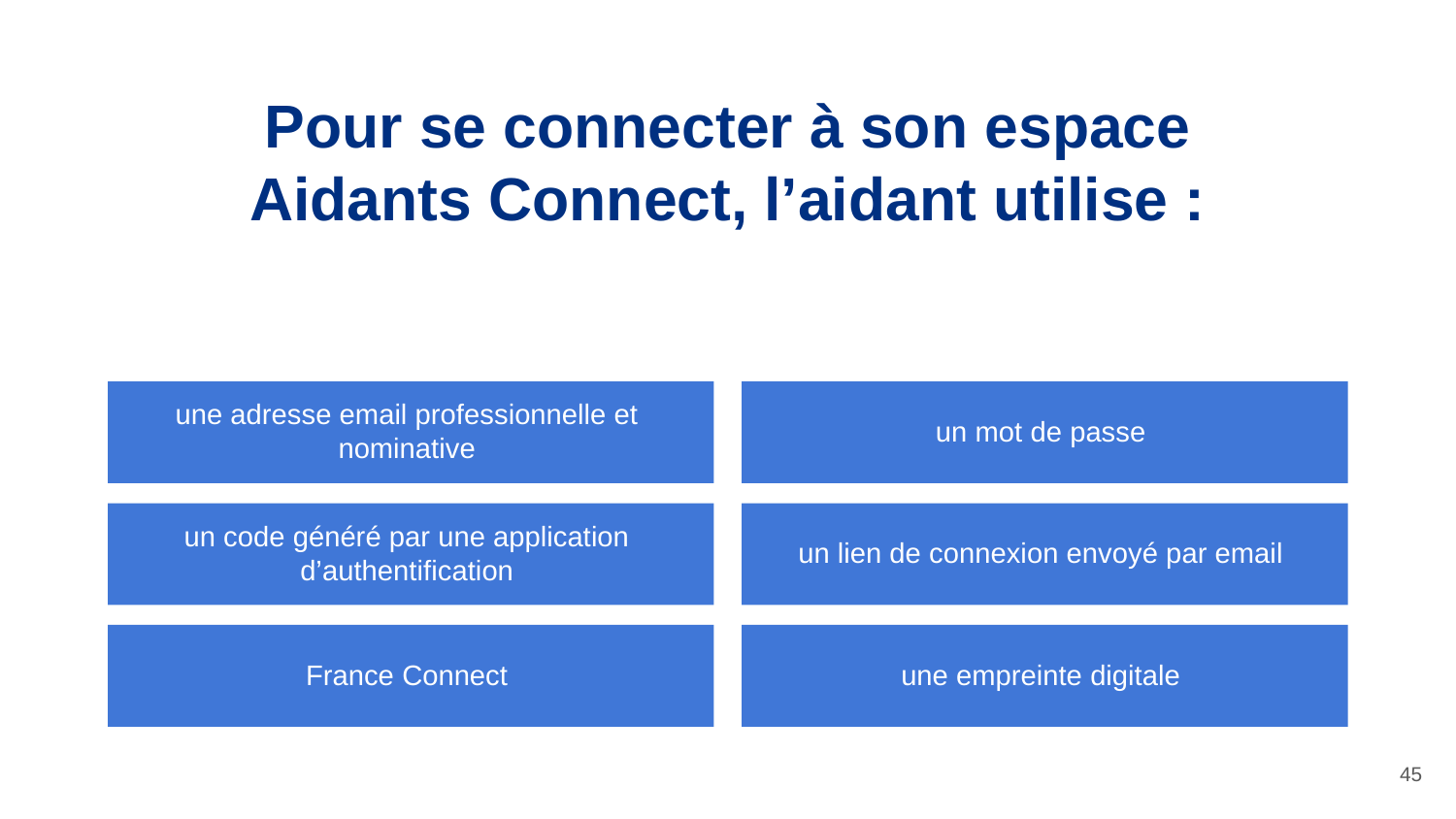

Pour se connecter à son espace Aidants Connect, l’aidant utilise :

une adresse email professionnelle et nominative

un mot de passe

un code généré par une application d’authentification

un lien de connexion envoyé par email

France Connect

une empreinte digitale
45